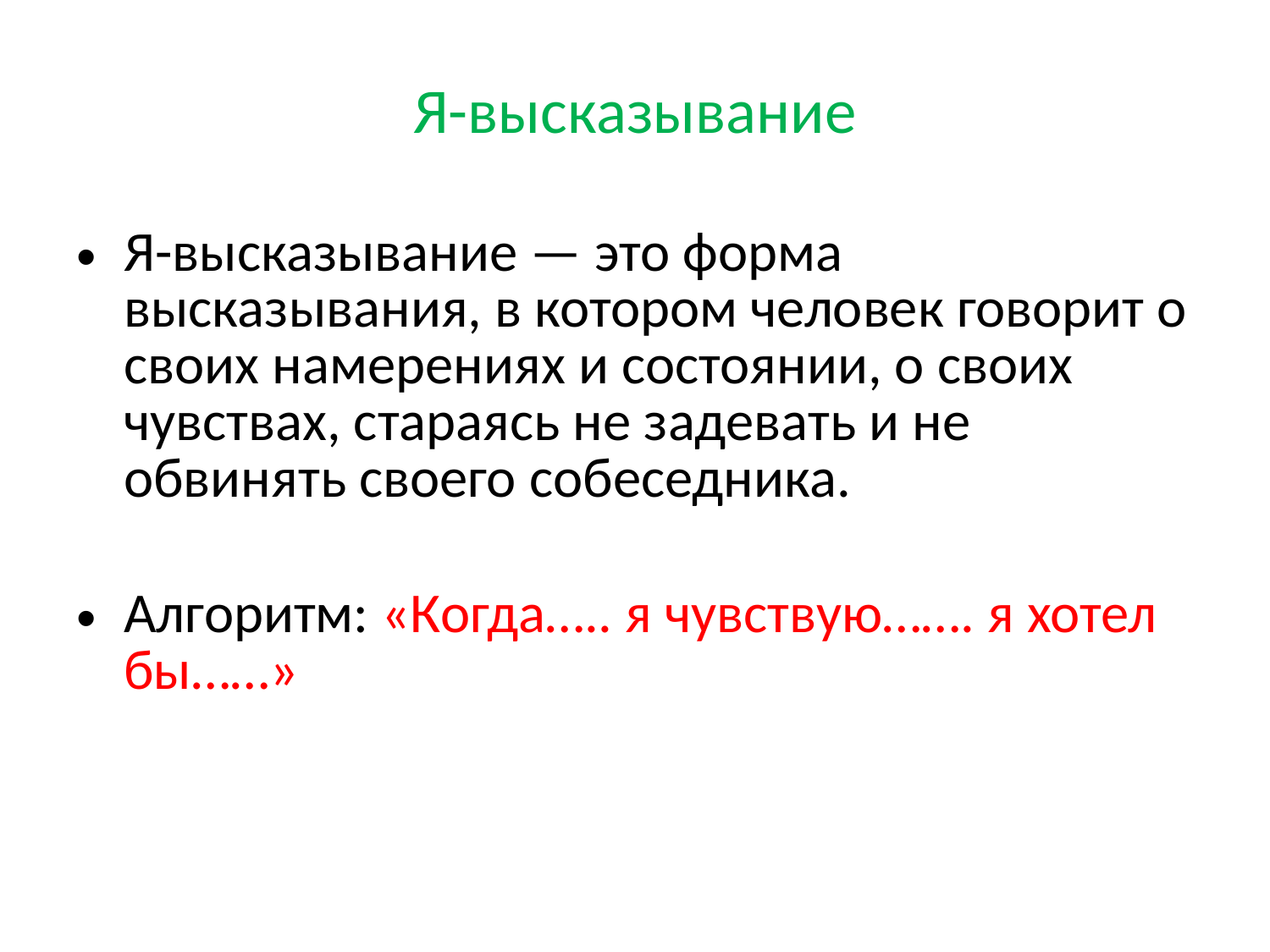

# Я-высказывание
Я-высказывание — это форма высказывания, в котором человек говорит о своих намерениях и состоянии, о своих чувствах, стараясь не задевать и не обвинять своего собеседника.

Алгоритм: «Когда….. я чувствую……. я хотел бы……»